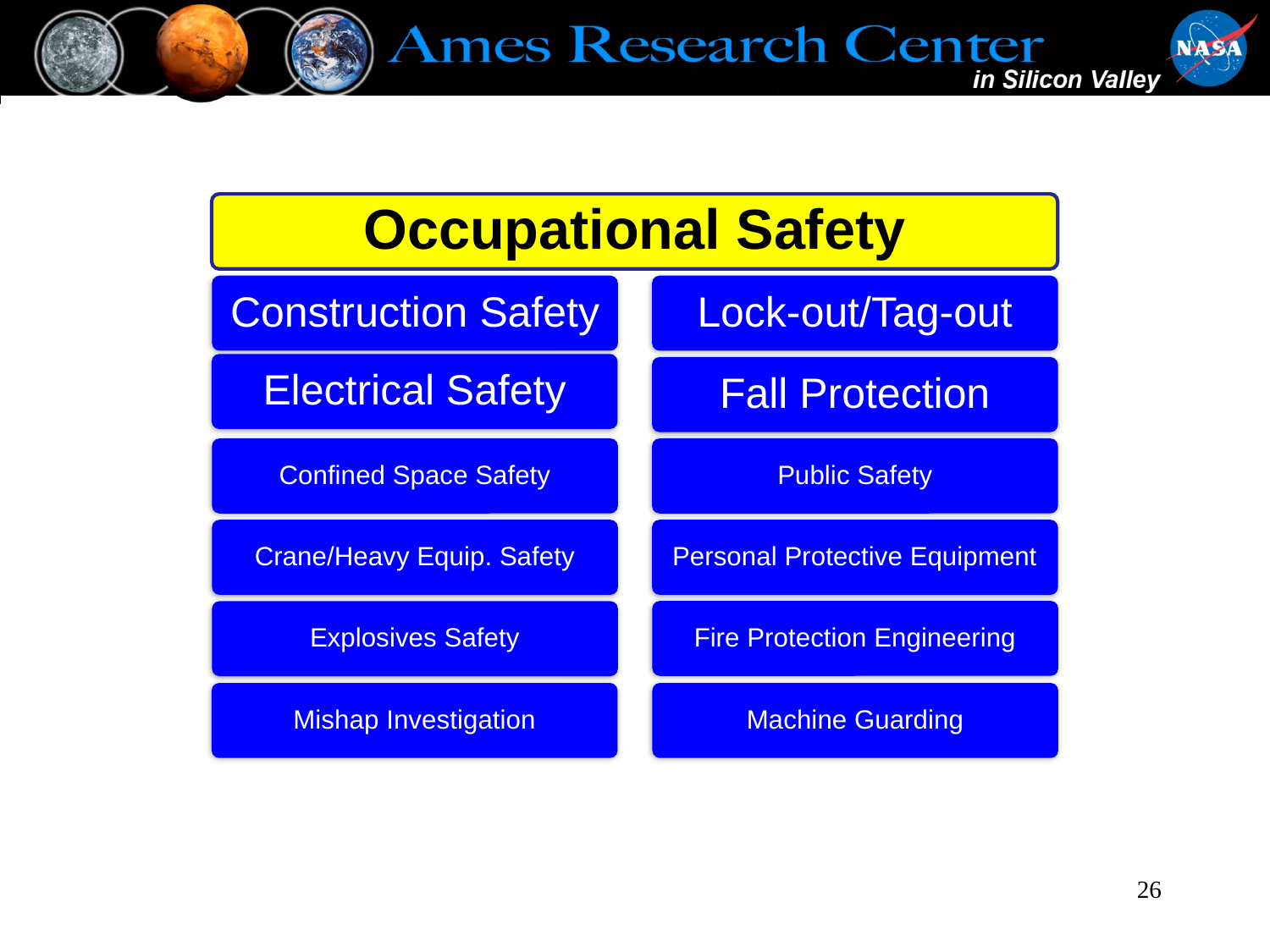

Occupational Safety

Construction Safety
Lock-out/Tag-out

Electrical Safety

Fall Protection

Confined Space Safety
Public Safety

Crane/Heavy Equip. Safety
Personal Protective Equipment

Fire Protection Engineering
Explosives Safety

Mishap Investigation
Machine Guarding
26